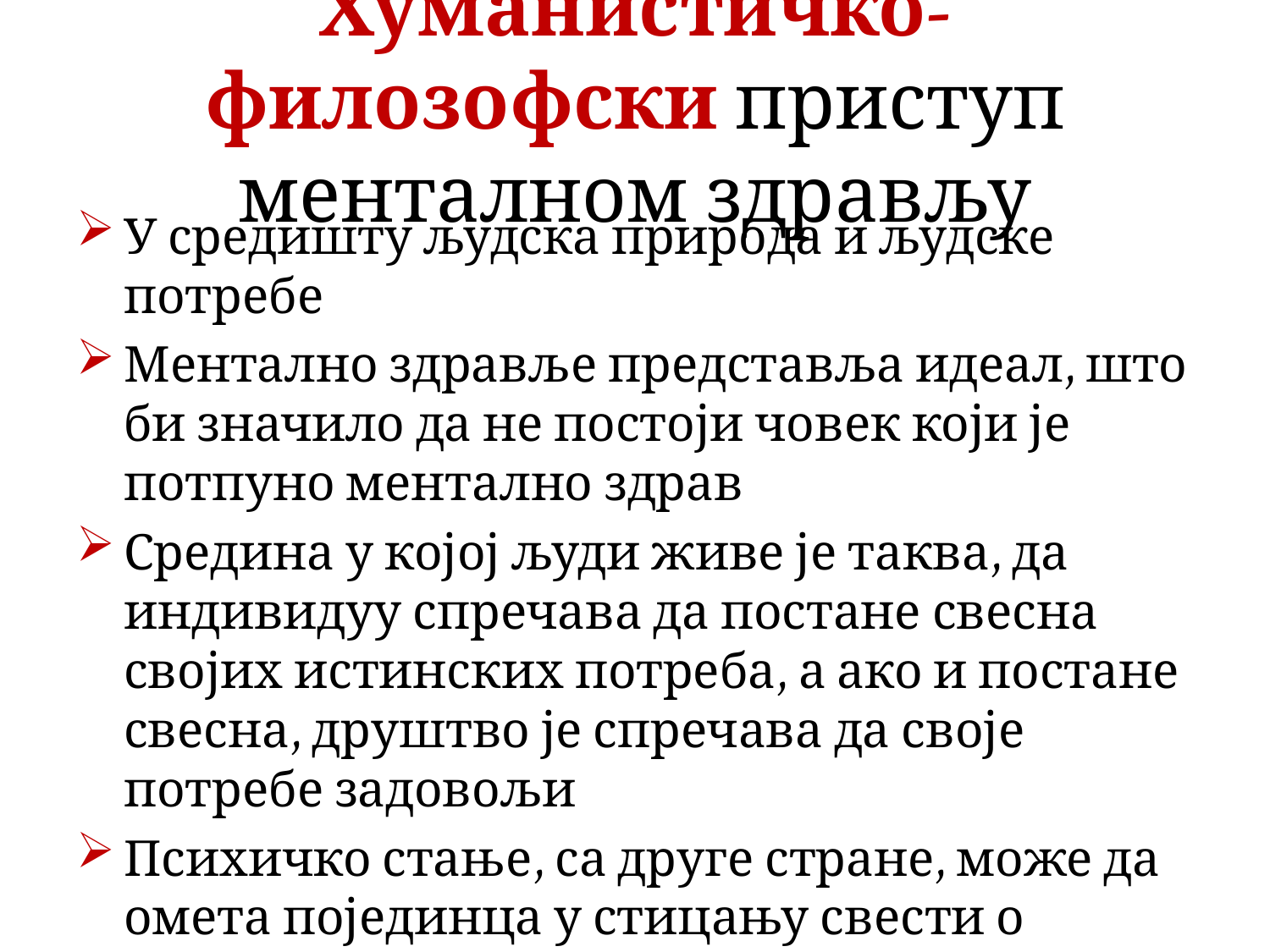

# Хуманистичко-филозофски приступ менталном здрављу
У средишту људска природа и људске потребе
Ментално здравље представља идеал, што би значило да не постоји човек који је потпуно ментално здрав
Средина у којој људи живе је таква, да индивидуу спречава да постане свесна својих истинских потреба, а ако и постане свесна, друштво је спречава да своје потребе задовољи
Психичко стање, са друге стране, може да омета појединца у стицању свести о људским потребама и њиховом задовољавању